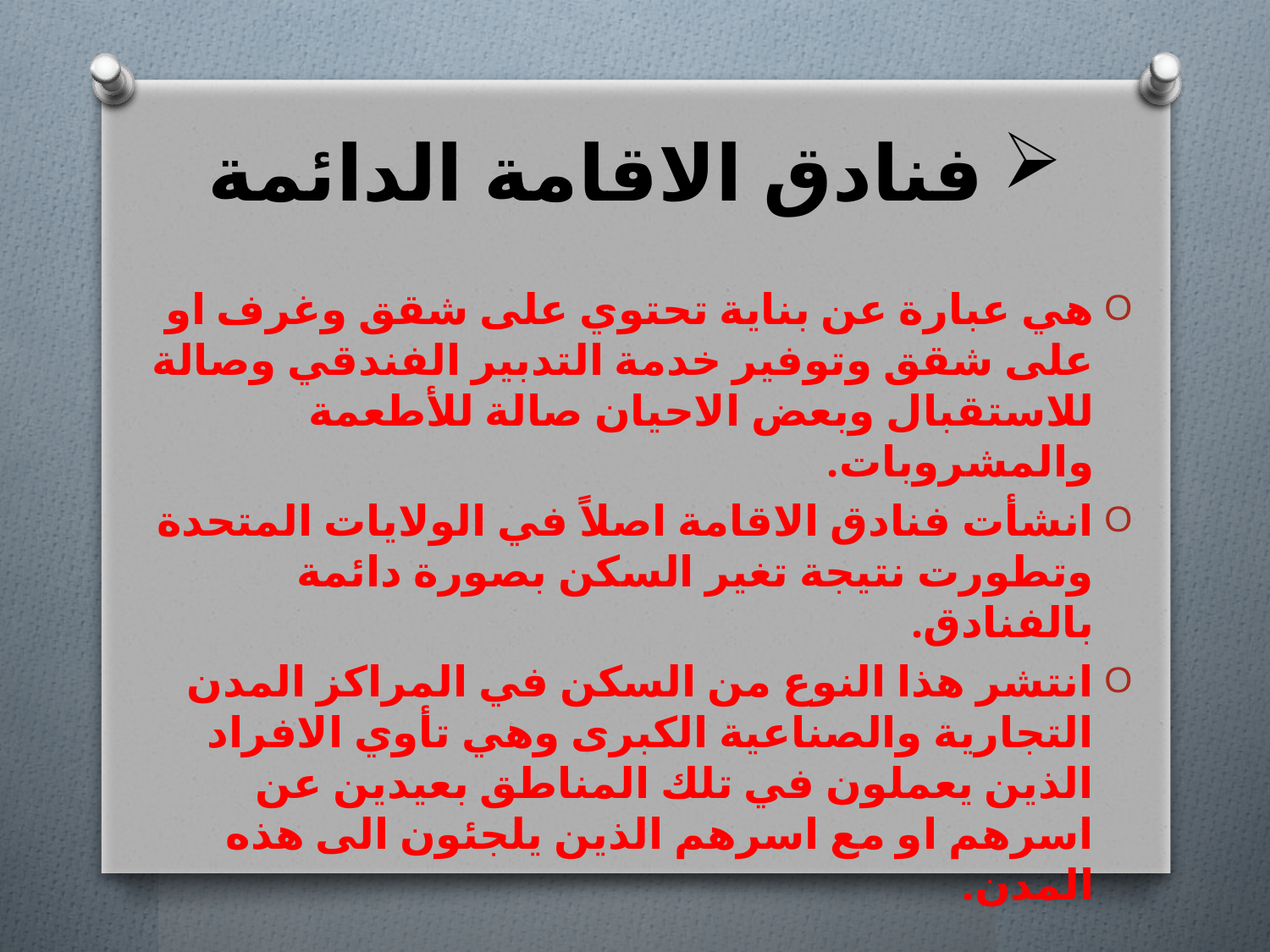

# فنادق الاقامة الدائمة
هي عبارة عن بناية تحتوي على شقق وغرف او على شقق وتوفير خدمة التدبير الفندقي وصالة للاستقبال وبعض الاحيان صالة للأطعمة والمشروبات.
انشأت فنادق الاقامة اصلاً في الولايات المتحدة وتطورت نتيجة تغير السكن بصورة دائمة بالفنادق.
انتشر هذا النوع من السكن في المراكز المدن التجارية والصناعية الكبرى وهي تأوي الافراد الذين يعملون في تلك المناطق بعيدين عن اسرهم او مع اسرهم الذين يلجئون الى هذه المدن.